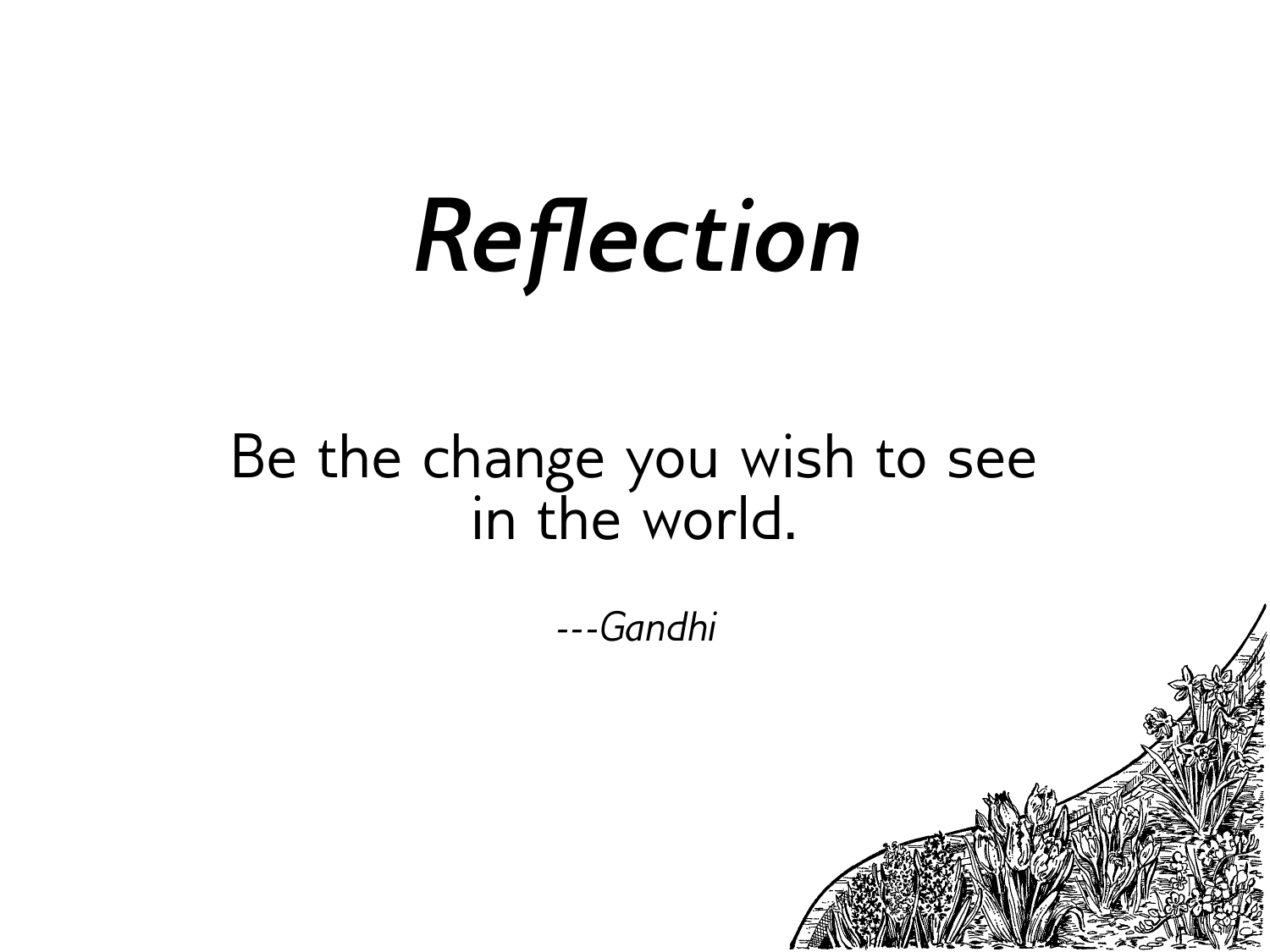

# Reflection
Be the change you wish to see in the world.

---Gandhi